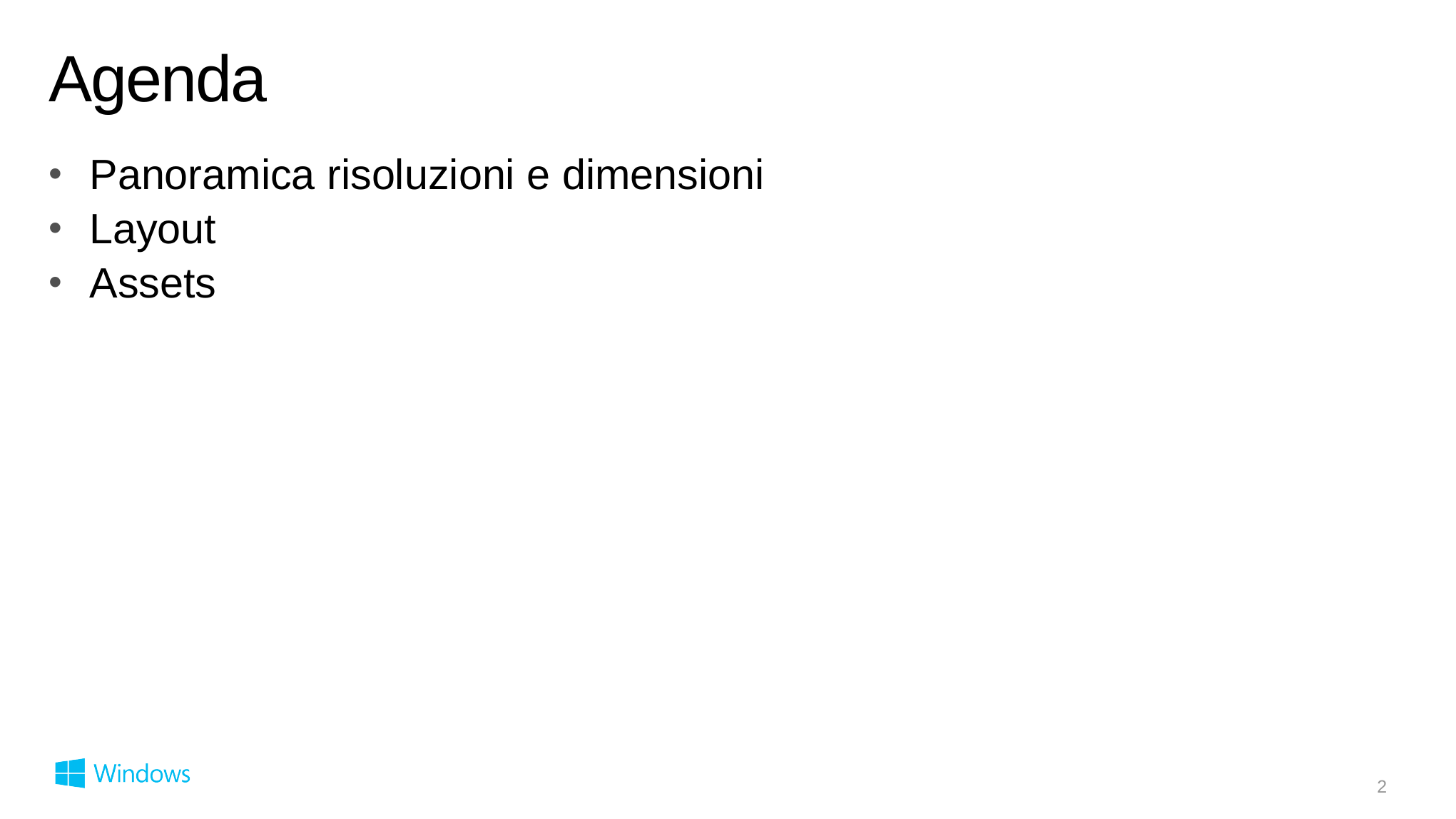

# Agenda
Panoramica risoluzioni e dimensioni
Layout
Assets

2